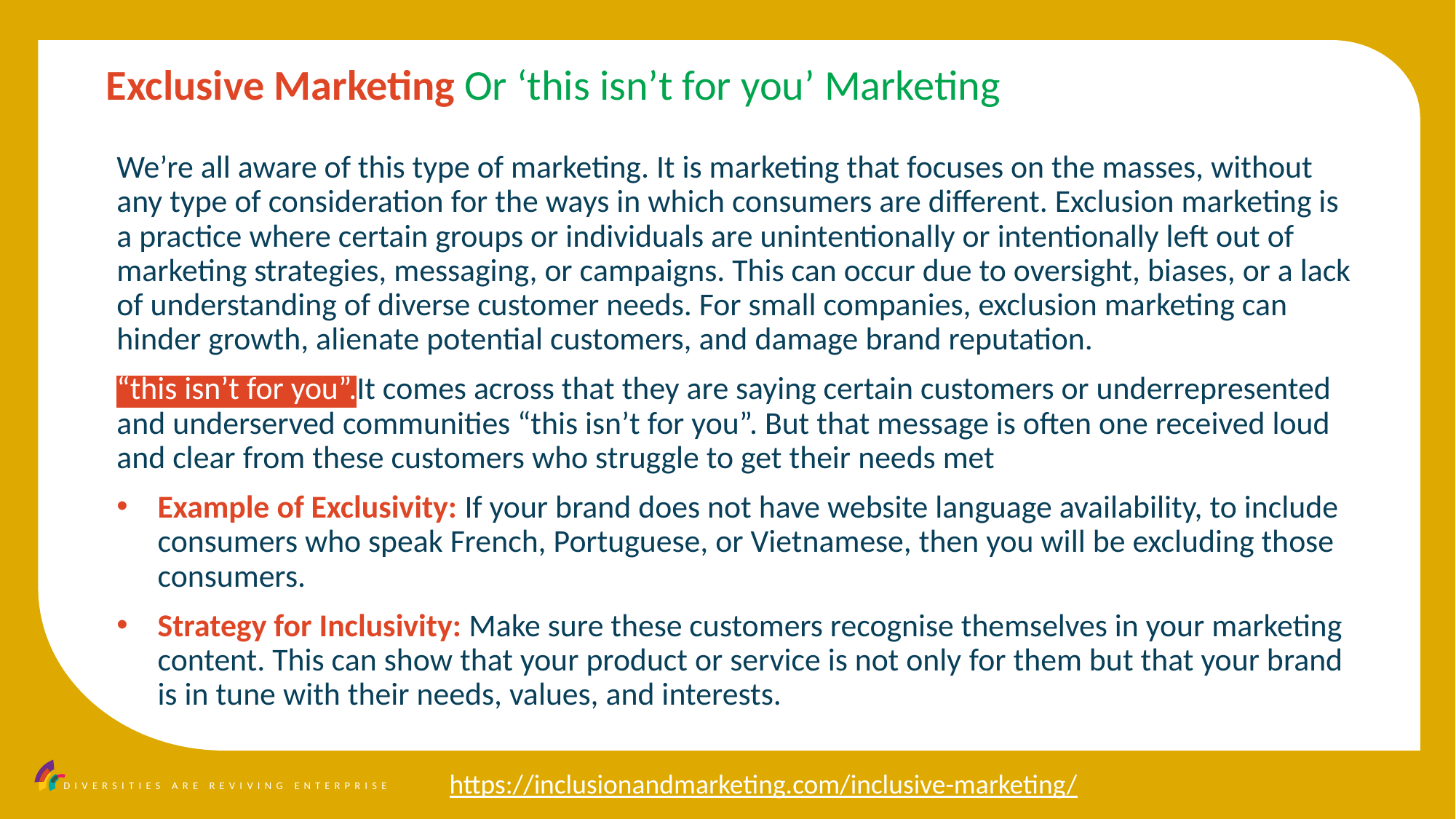

Exclusive Marketing Or ‘this isn’t for you’ Marketing
We’re all aware of this type of marketing. It is marketing that focuses on the masses, without any type of consideration for the ways in which consumers are different. Exclusion marketing is a practice where certain groups or individuals are unintentionally or intentionally left out of marketing strategies, messaging, or campaigns. This can occur due to oversight, biases, or a lack of understanding of diverse customer needs. For small companies, exclusion marketing can hinder growth, alienate potential customers, and damage brand reputation.
“this isn’t for you”.It comes across that they are saying certain customers or underrepresented and underserved communities “this isn’t for you”. But that message is often one received loud and clear from these customers who struggle to get their needs met
Example of Exclusivity: If your brand does not have website language availability, to include consumers who speak French, Portuguese, or Vietnamese, then you will be excluding those consumers.
Strategy for Inclusivity: Make sure these customers recognise themselves in your marketing content. This can show that your product or service is not only for them but that your brand is in tune with their needs, values, and interests.

https://inclusionandmarketing.com/inclusive-marketing/